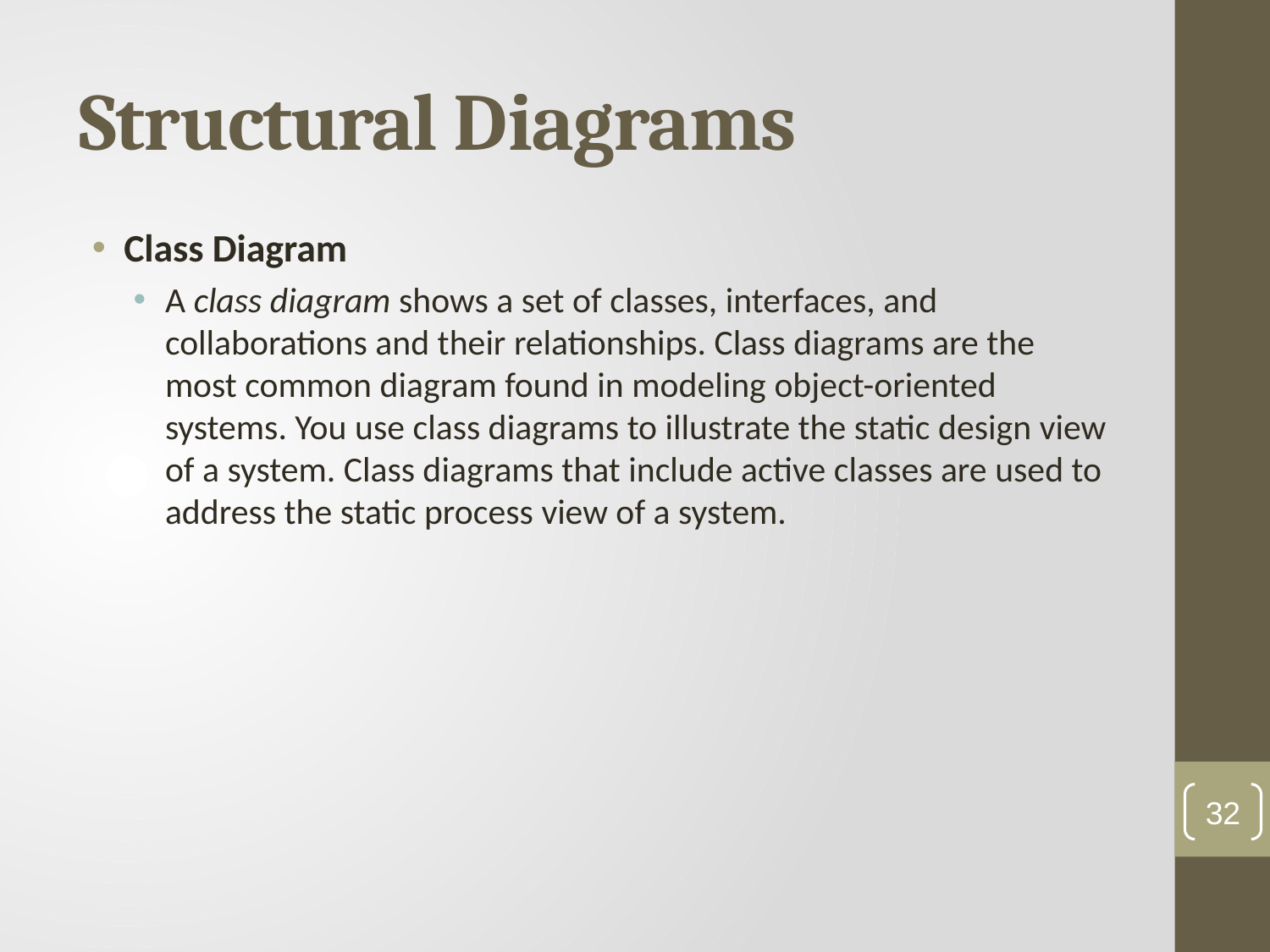

# Structural Diagrams
Class Diagram
A class diagram shows a set of classes, interfaces, and collaborations and their relationships. Class diagrams are the most common diagram found in modeling object-oriented systems. You use class diagrams to illustrate the static design view of a system. Class diagrams that include active classes are used to address the static process view of a system.
32